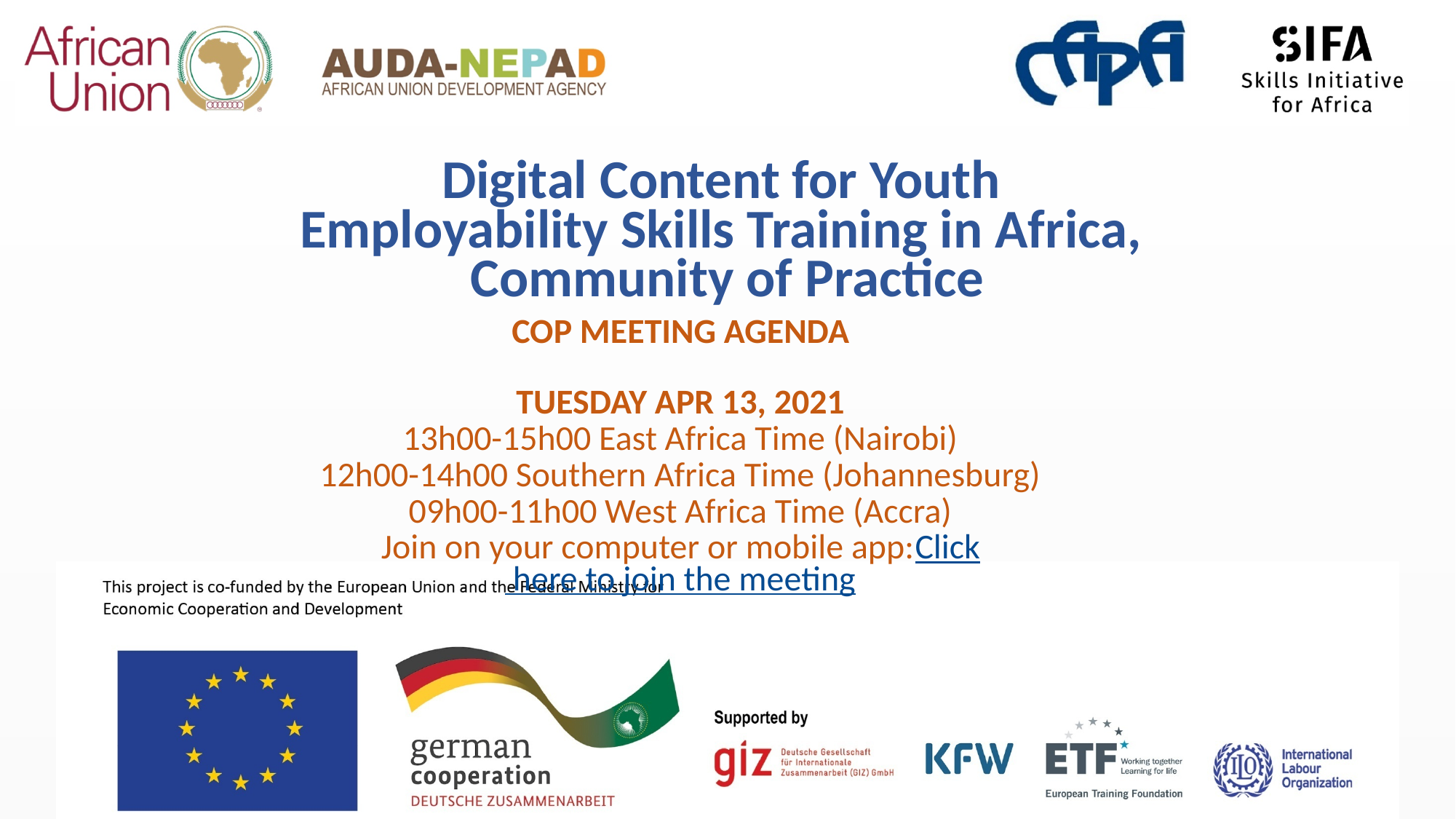

# Digital Content for Youth Employability Skills Training in Africa, Community of Practice
COP MEETING AGENDA
TUESDAY APR 13, 2021
13h00-15h00 East Africa Time (Nairobi)
12h00-14h00 Southern Africa Time (Johannesburg)
09h00-11h00 West Africa Time (Accra)
Join on your computer or mobile app:Click here to join the meeting